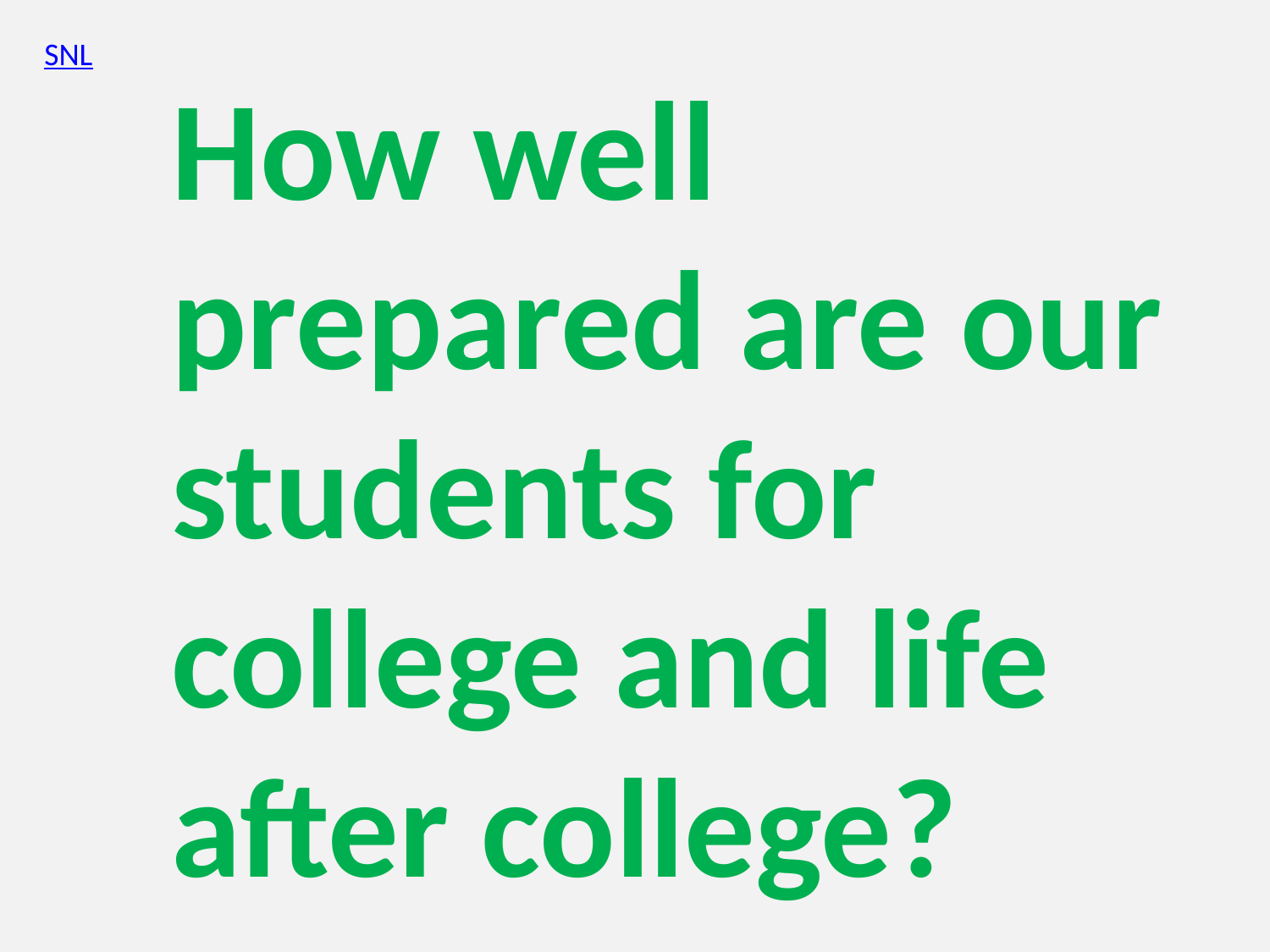

SNL
How well prepared are our students for college and life after college?